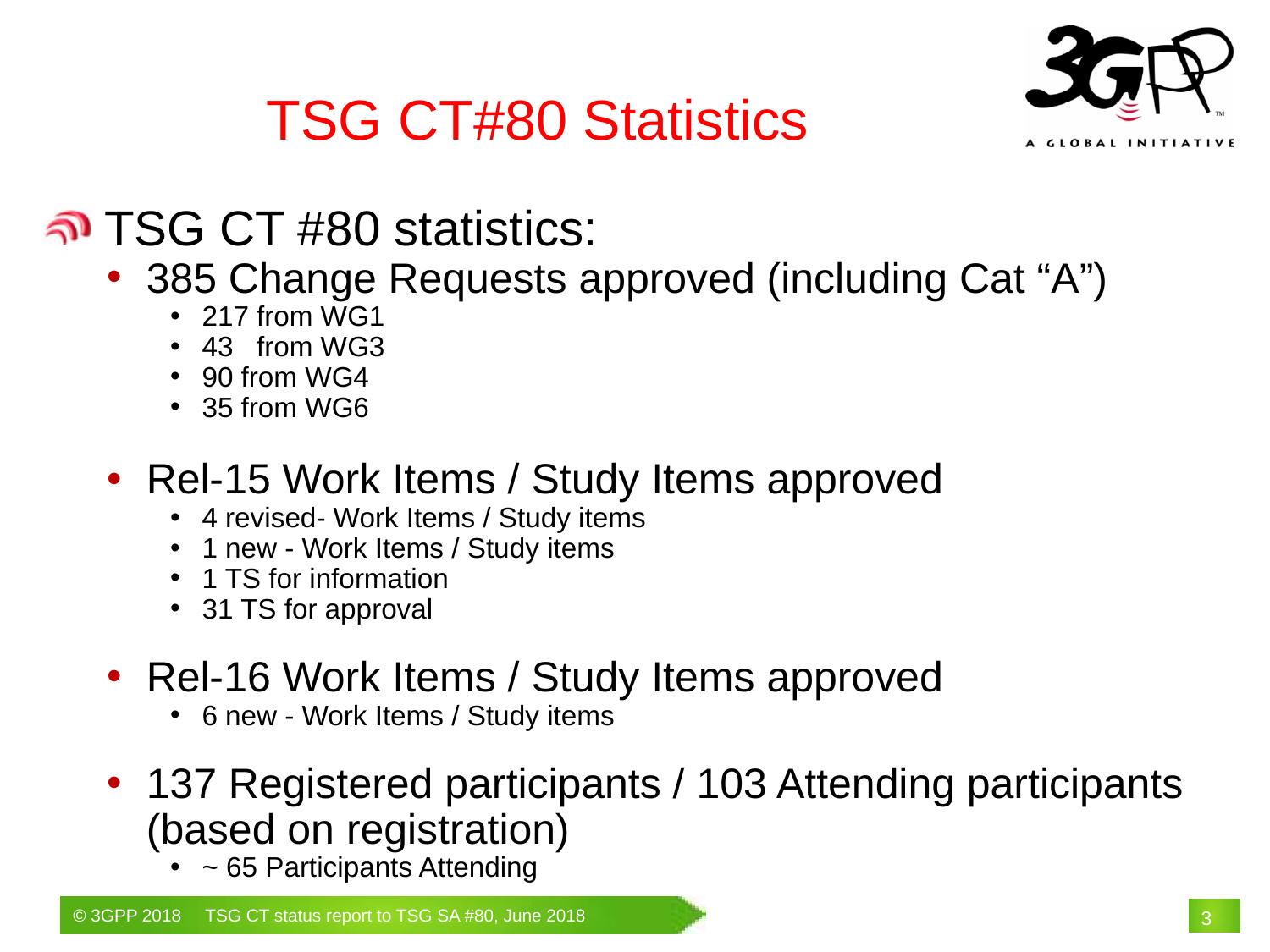

TSG CT#80 Statistics
 TSG CT #80 statistics:
385 Change Requests approved (including Cat “A”)
217 from WG1
43   from WG3
90 from WG4
35 from WG6

Rel-15 Work Items / Study Items approved
4 revised- Work Items / Study items
1 new - Work Items / Study items
1 TS for information
31 TS for approval

Rel-16 Work Items / Study Items approved
6 new - Work Items / Study items

137 Registered participants / 103 Attending participants (based on registration)
~ 65 Participants Attending

# 3